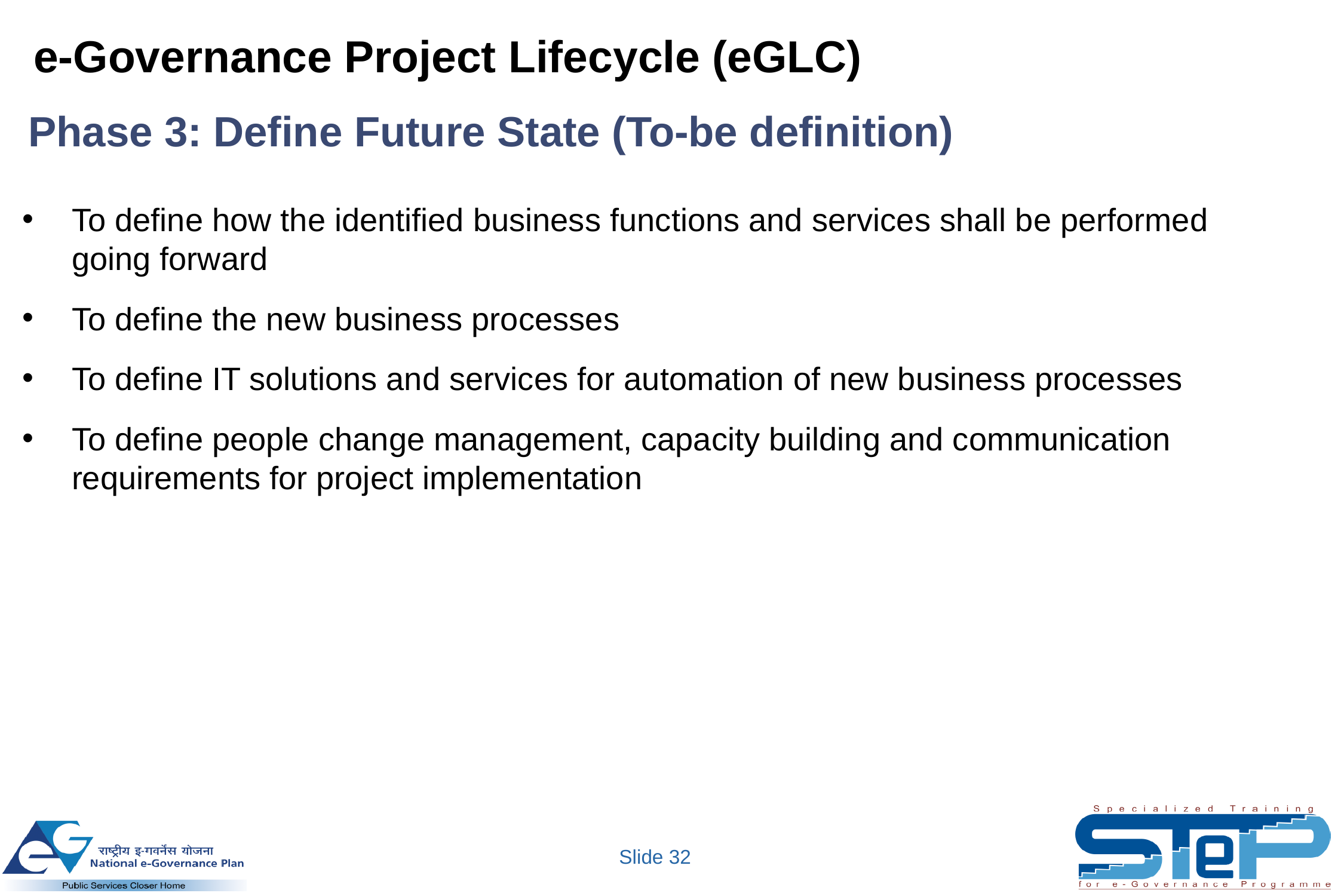

# e-Governance Project Lifecycle (eGLC)
Phase 3: Define Future State (To-be definition)
To define how the identified business functions and services shall be performed going forward
To define the new business processes
To define IT solutions and services for automation of new business processes
To define people change management, capacity building and communication requirements for project implementation